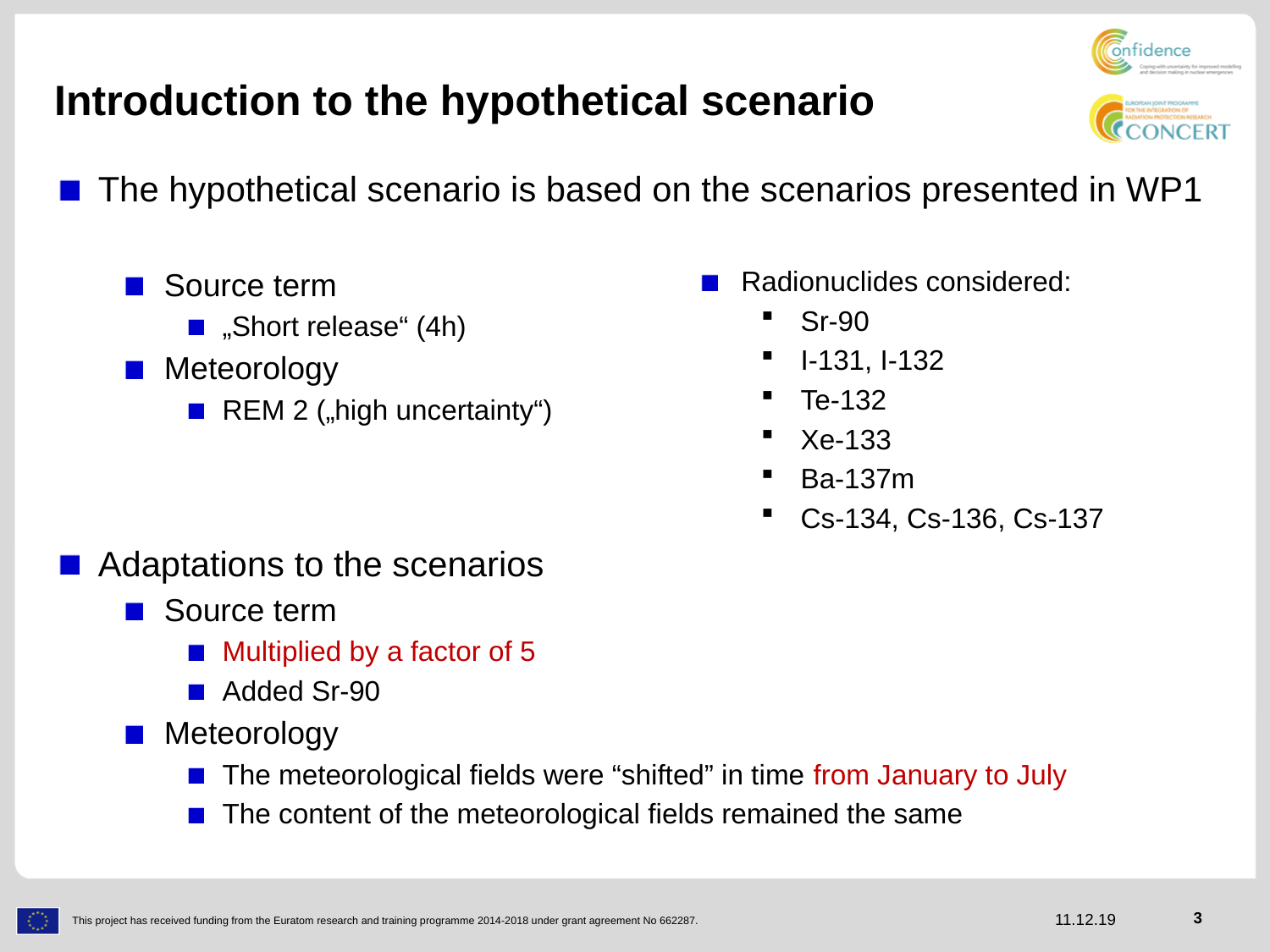

# Introduction to the hypothetical scenario
The hypothetical scenario is based on the scenarios presented in WP1

Source term
„Short release“ (4h)
Meteorology
REM 2 („high uncertainty“)

Adaptations to the scenarios
Source term
Multiplied by a factor of 5
Added Sr-90
Meteorology
The meteorological fields were “shifted” in time from January to July
The content of the meteorological fields remained the same
Radionuclides considered:
Sr-90
I-131, I-132
Te-132
Xe-133
Ba-137m
Cs-134, Cs-136, Cs-137